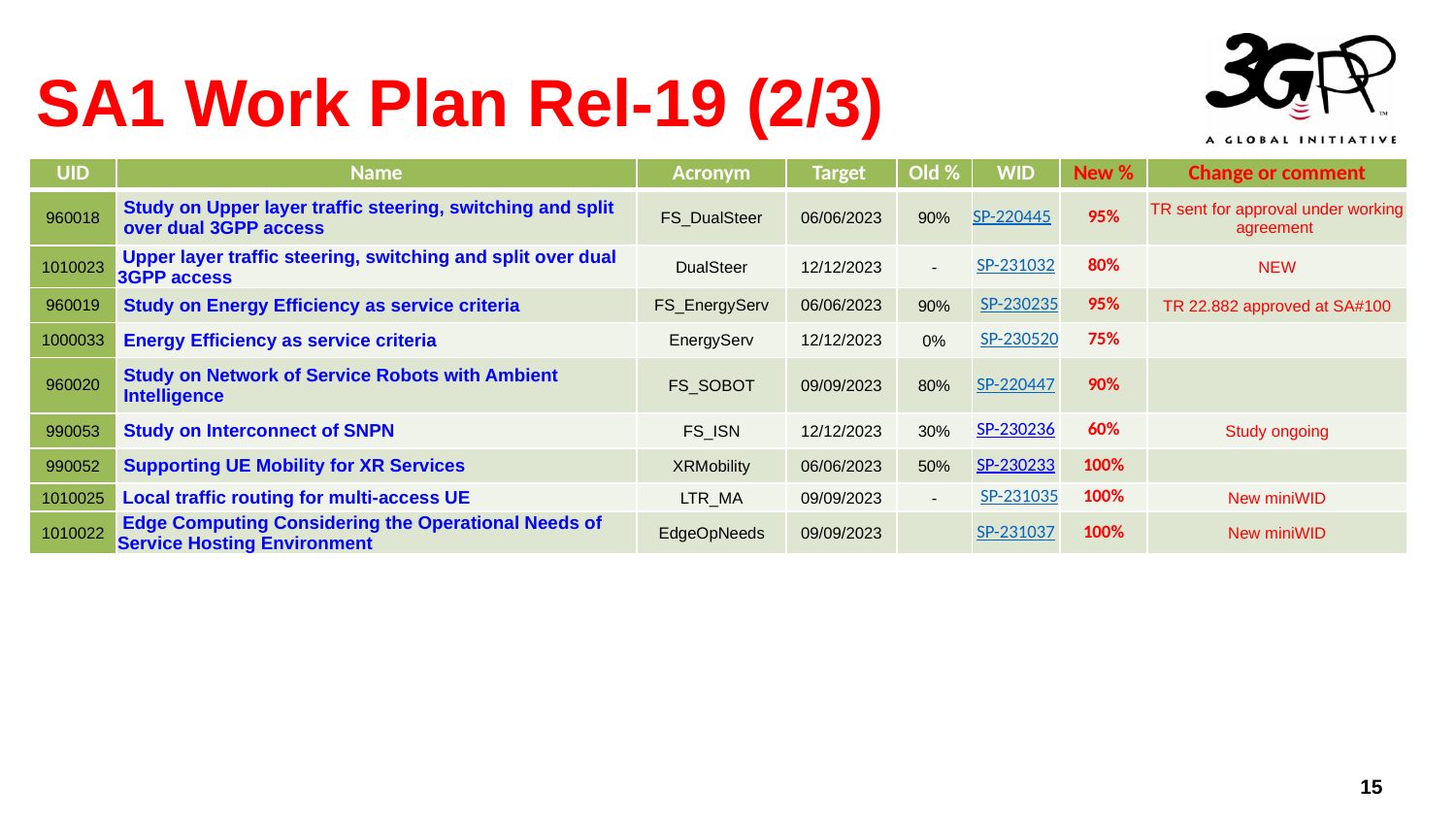

SA1 Work Plan Rel-19 (2/3)
| UID | Name | Acronym | Target | Old % | WID | New % | Change or comment |
| --- | --- | --- | --- | --- | --- | --- | --- |
| 960018 | Study on Upper layer traffic steering, switching and split over dual 3GPP access | FS\_DualSteer | 06/06/2023 | 90% | SP-220445 | 95% | TR sent for approval under working agreement |
| 1010023 | Upper layer traffic steering, switching and split over dual 3GPP access | DualSteer | 12/12/2023 | - | SP-231032 | 80% | NEW |
| 960019 | Study on Energy Efficiency as service criteria | FS\_EnergyServ | 06/06/2023 | 90% | SP-230235 | 95% | TR 22.882 approved at SA#100 |
| 1000033 | Energy Efficiency as service criteria | EnergyServ | 12/12/2023 | 0% | SP-230520 | 75% |  |
| 960020 | Study on Network of Service Robots with Ambient Intelligence | FS\_SOBOT | 09/09/2023 | 80% | SP-220447 | 90% |  |
| 990053 | Study on Interconnect of SNPN | FS\_ISN | 12/12/2023 | 30% | SP-230236 | 60% | Study ongoing |
| 990052 | Supporting UE Mobility for XR Services | XRMobility | 06/06/2023 | 50% | SP-230233 | 100% |  |
| 1010025 | Local traffic routing for multi-access UE | LTR\_MA | 09/09/2023 | - | SP-231035 | 100% | New miniWID |
| 1010022 | Edge Computing Considering the Operational Needs of Service Hosting Environment | EdgeOpNeeds | 09/09/2023 |  | SP-231037 | 100% | New miniWID |